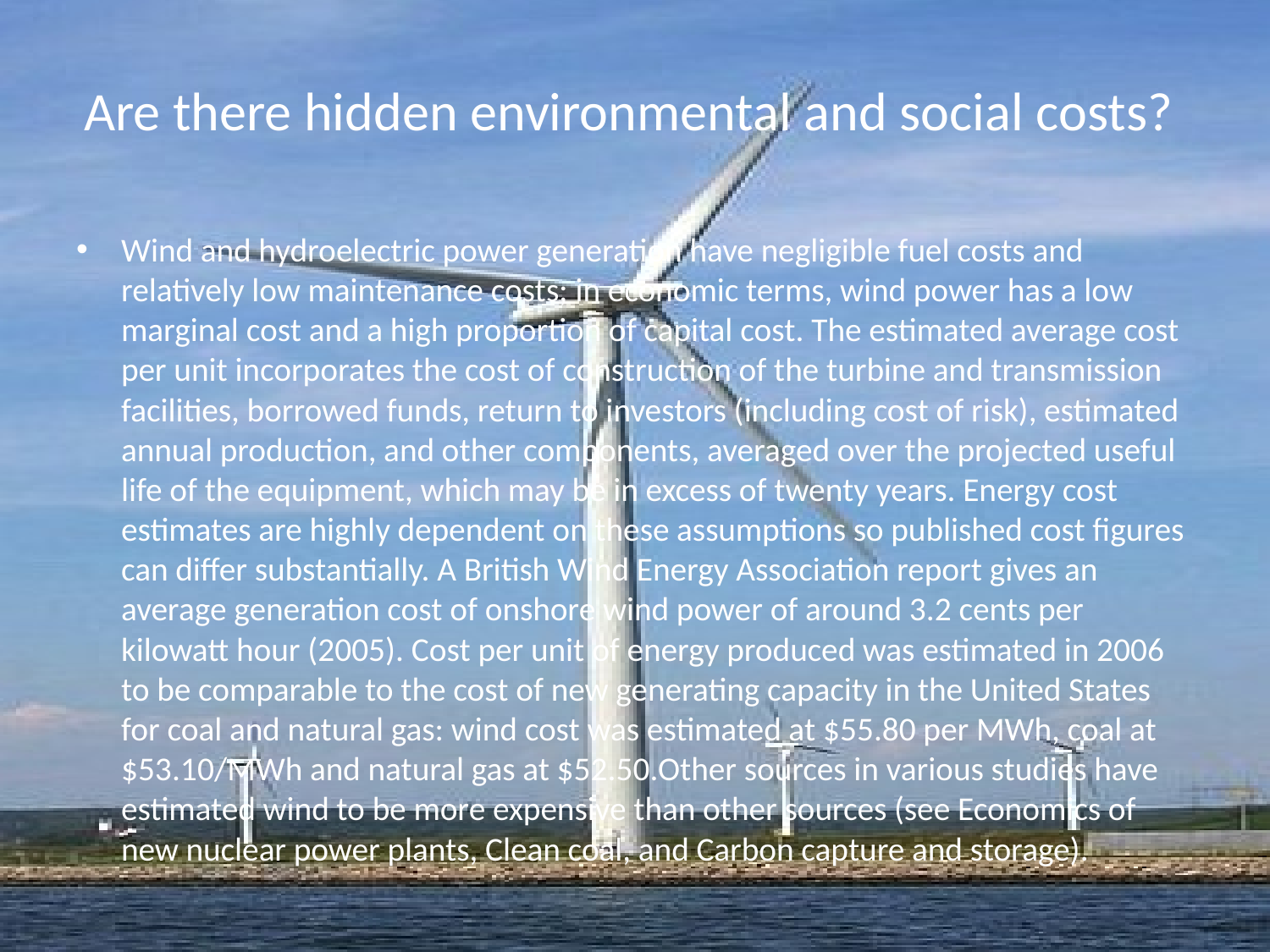

# Are there hidden environmental and social costs?
Wind and hydroelectric power generation have negligible fuel costs and relatively low maintenance costs; in economic terms, wind power has a low marginal cost and a high proportion of capital cost. The estimated average cost per unit incorporates the cost of construction of the turbine and transmission facilities, borrowed funds, return to investors (including cost of risk), estimated annual production, and other components, averaged over the projected useful life of the equipment, which may be in excess of twenty years. Energy cost estimates are highly dependent on these assumptions so published cost figures can differ substantially. A British Wind Energy Association report gives an average generation cost of onshore wind power of around 3.2 cents per kilowatt hour (2005). Cost per unit of energy produced was estimated in 2006 to be comparable to the cost of new generating capacity in the United States for coal and natural gas: wind cost was estimated at $55.80 per MWh, coal at $53.10/MWh and natural gas at $52.50.Other sources in various studies have estimated wind to be more expensive than other sources (see Economics of new nuclear power plants, Clean coal, and Carbon capture and storage).